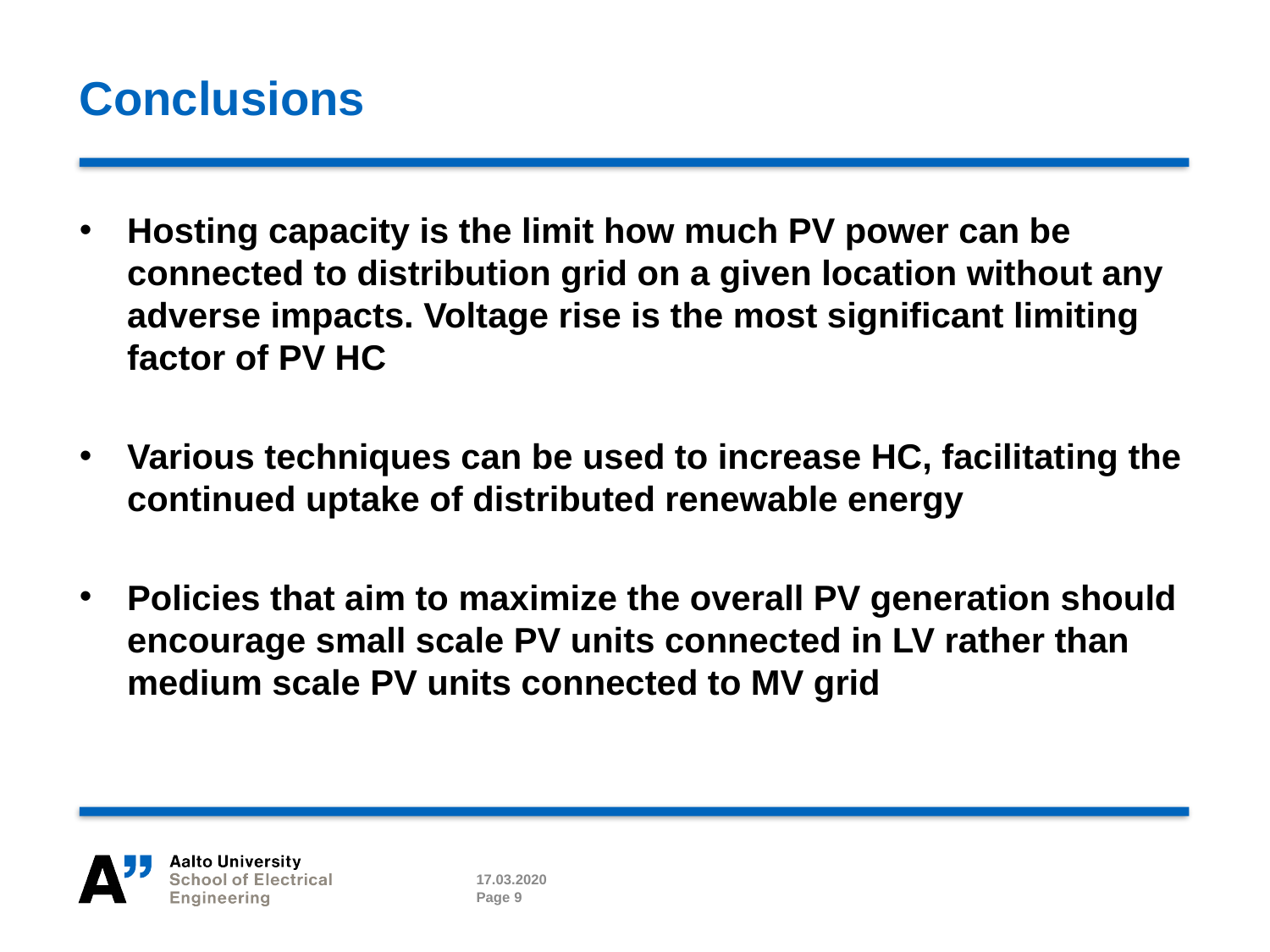

# Conclusions
Hosting capacity is the limit how much PV power can be connected to distribution grid on a given location without any adverse impacts. Voltage rise is the most significant limiting factor of PV HC

Various techniques can be used to increase HC, facilitating the continued uptake of distributed renewable energy

Policies that aim to maximize the overall PV generation should encourage small scale PV units connected in LV rather than medium scale PV units connected to MV grid

17.03.2020
Page 9